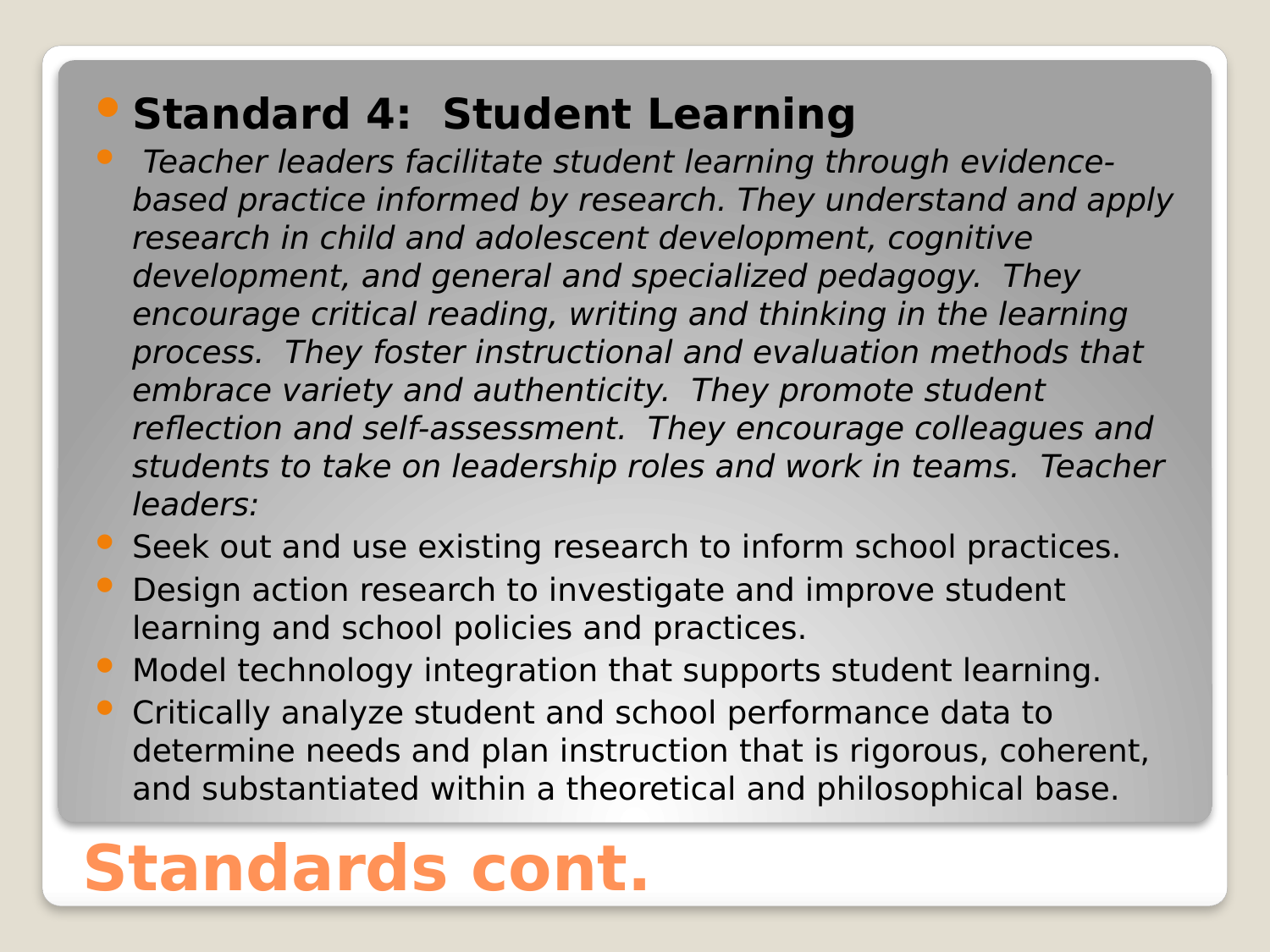

Standard 4:  Student Learning
 Teacher leaders facilitate student learning through evidence-based practice informed by research. They understand and apply research in child and adolescent development, cognitive development, and general and specialized pedagogy.  They encourage critical reading, writing and thinking in the learning process.  They foster instructional and evaluation methods that embrace variety and authenticity.  They promote student reflection and self-assessment.  They encourage colleagues and students to take on leadership roles and work in teams.  Teacher leaders:
Seek out and use existing research to inform school practices.
Design action research to investigate and improve student learning and school policies and practices.
Model technology integration that supports student learning.
Critically analyze student and school performance data to determine needs and plan instruction that is rigorous, coherent, and substantiated within a theoretical and philosophical base.
# Standards cont.